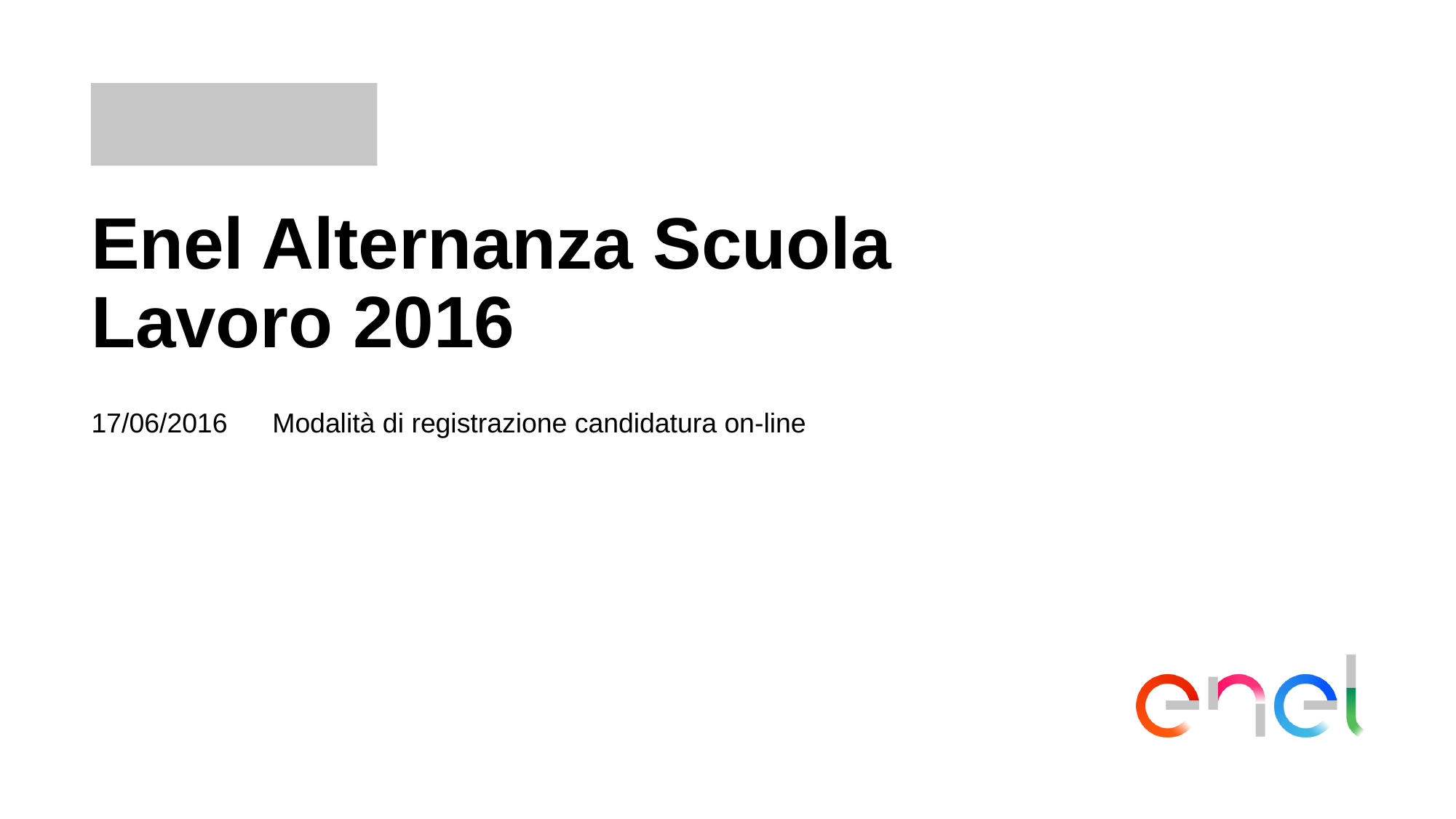

# Enel Alternanza Scuola Lavoro 2016
17/06/2016
Modalità di registrazione candidatura on-line